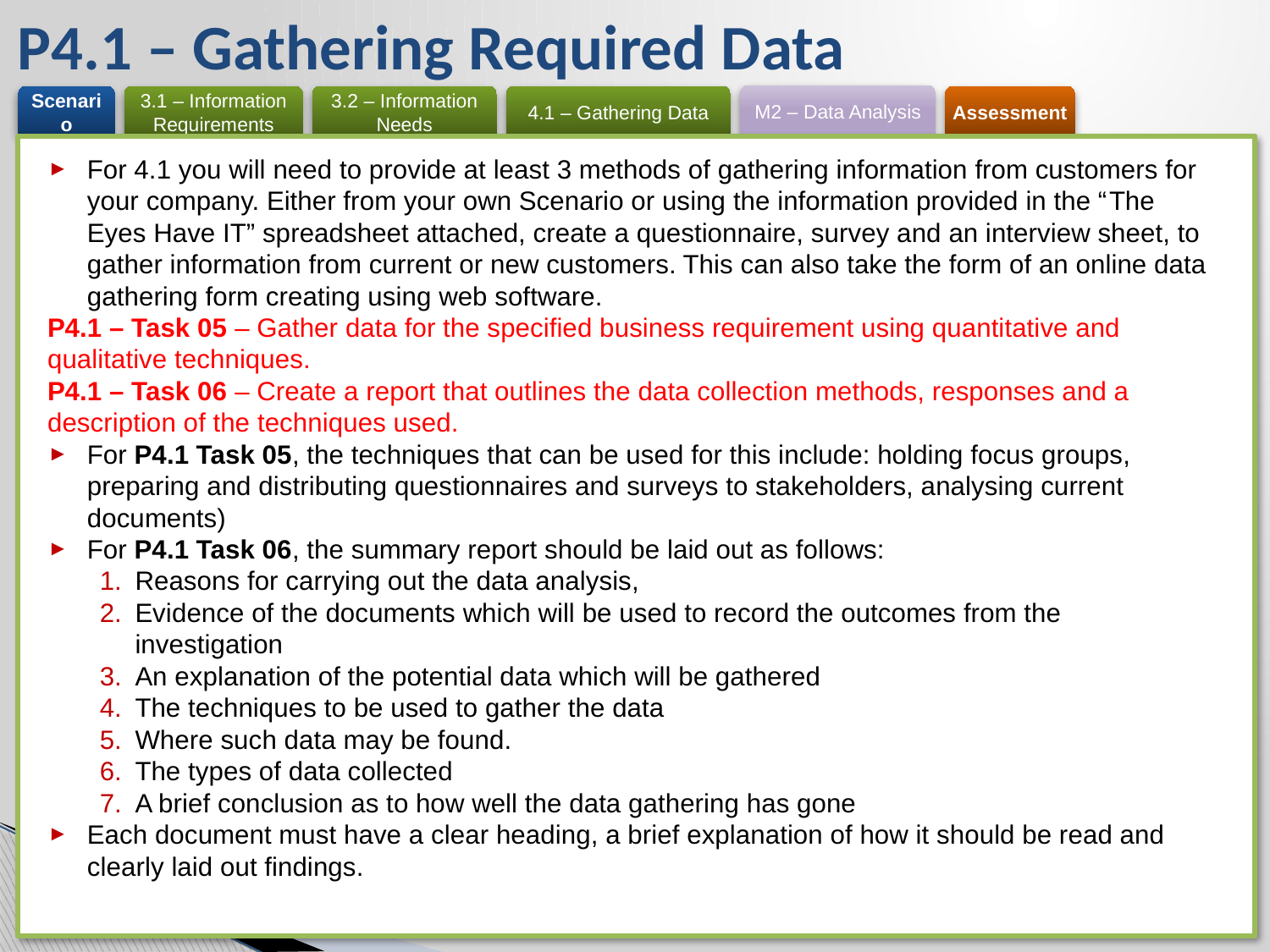

# P4.1 – Gathering Required Data
For 4.1 you will need to provide at least 3 methods of gathering information from customers for your company. Either from your own Scenario or using the information provided in the “The Eyes Have IT” spreadsheet attached, create a questionnaire, survey and an interview sheet, to gather information from current or new customers. This can also take the form of an online data gathering form creating using web software.
P4.1 – Task 05 – Gather data for the specified business requirement using quantitative and qualitative techniques.
P4.1 – Task 06 – Create a report that outlines the data collection methods, responses and a description of the techniques used.
For P4.1 Task 05, the techniques that can be used for this include: holding focus groups, preparing and distributing questionnaires and surveys to stakeholders, analysing current documents)
For P4.1 Task 06, the summary report should be laid out as follows:
Reasons for carrying out the data analysis,
Evidence of the documents which will be used to record the outcomes from the investigation
An explanation of the potential data which will be gathered
The techniques to be used to gather the data
Where such data may be found.
The types of data collected
A brief conclusion as to how well the data gathering has gone
Each document must have a clear heading, a brief explanation of how it should be read and clearly laid out findings.